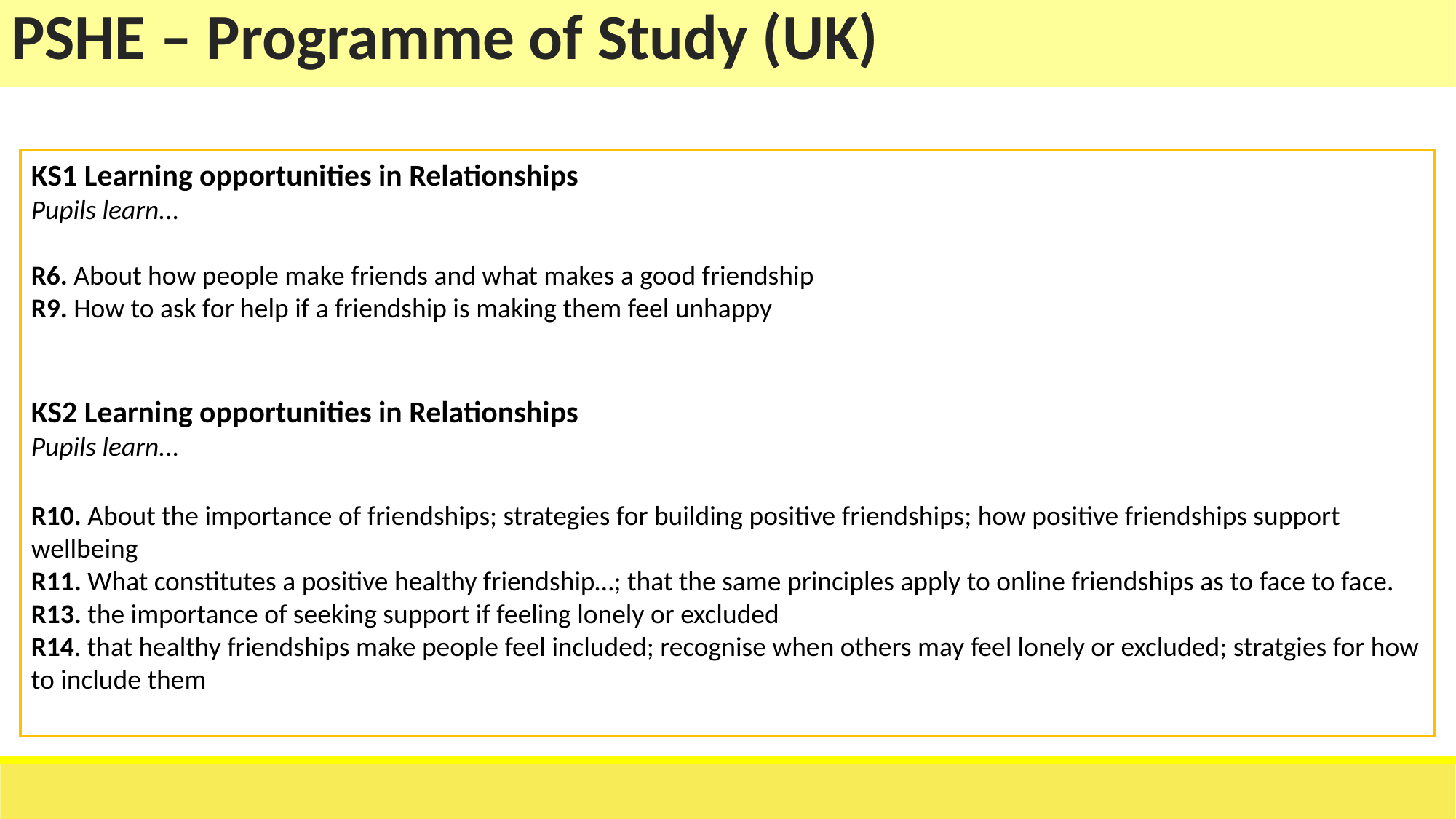

| PSHE – Programme of Study (UK) |
| --- |
KS1 Learning opportunities in Relationships
Pupils learn...

R6. About how people make friends and what makes a good friendship
R9. How to ask for help if a friendship is making them feel unhappy

KS2 Learning opportunities in Relationships
Pupils learn...

R10. About the importance of friendships; strategies for building positive friendships; how positive friendships support wellbeing
R11. What constitutes a positive healthy friendship…; that the same principles apply to online friendships as to face to face.
R13. the importance of seeking support if feeling lonely or excluded
R14. that healthy friendships make people feel included; recognise when others may feel lonely or excluded; stratgies for how to include them